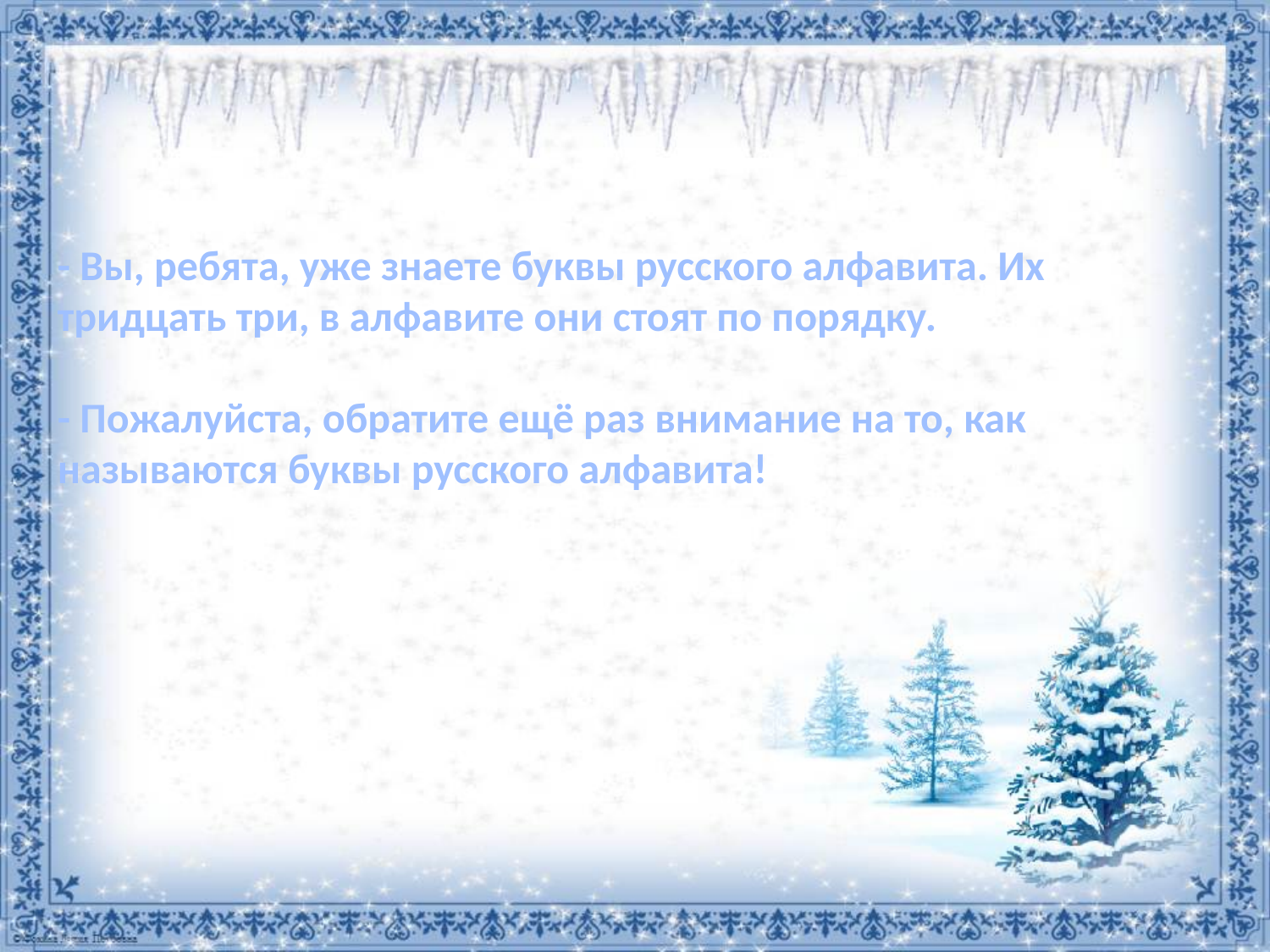

- Вы, ребята, уже знаете буквы русского алфавита. Их тридцать три, в алфавите они стоят по порядку.

- Пожалуйста, обратите ещё раз внимание на то, как называются буквы русского алфавита!